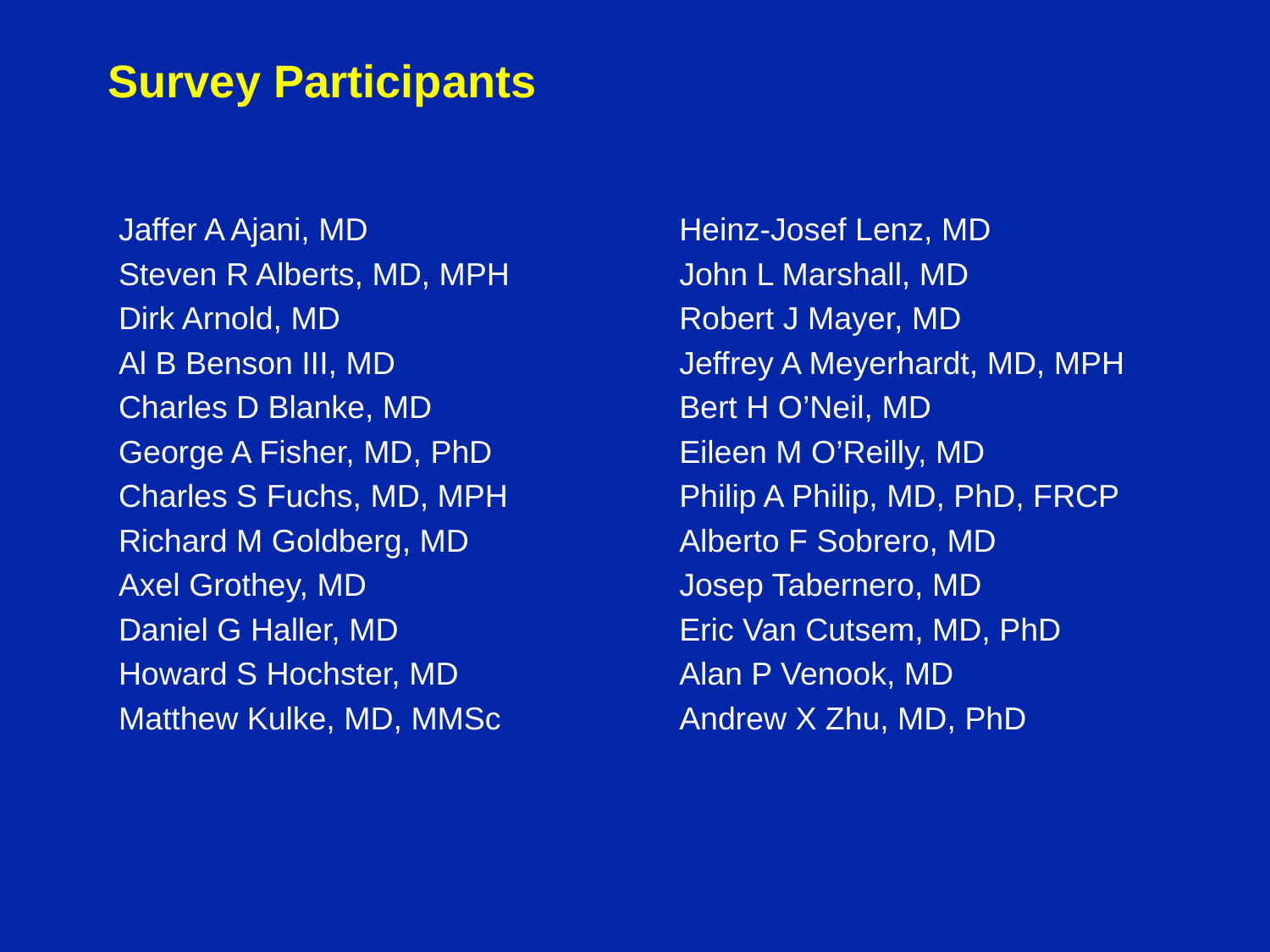

# Survey Participants
Jaffer A Ajani, MD
Steven R Alberts, MD, MPH
Dirk Arnold, MD
Al B Benson III, MD
Charles D Blanke, MD
George A Fisher, MD, PhD
Charles S Fuchs, MD, MPH
Richard M Goldberg, MD
Axel Grothey, MD
Daniel G Haller, MD
Howard S Hochster, MD
Matthew Kulke, MD, MMSc
Heinz-Josef Lenz, MD
John L Marshall, MD
Robert J Mayer, MD
Jeffrey A Meyerhardt, MD, MPH
Bert H O’Neil, MD
Eileen M O’Reilly, MD
Philip A Philip, MD, PhD, FRCP
Alberto F Sobrero, MD
Josep Tabernero, MD
Eric Van Cutsem, MD, PhD
Alan P Venook, MD
Andrew X Zhu, MD, PhD